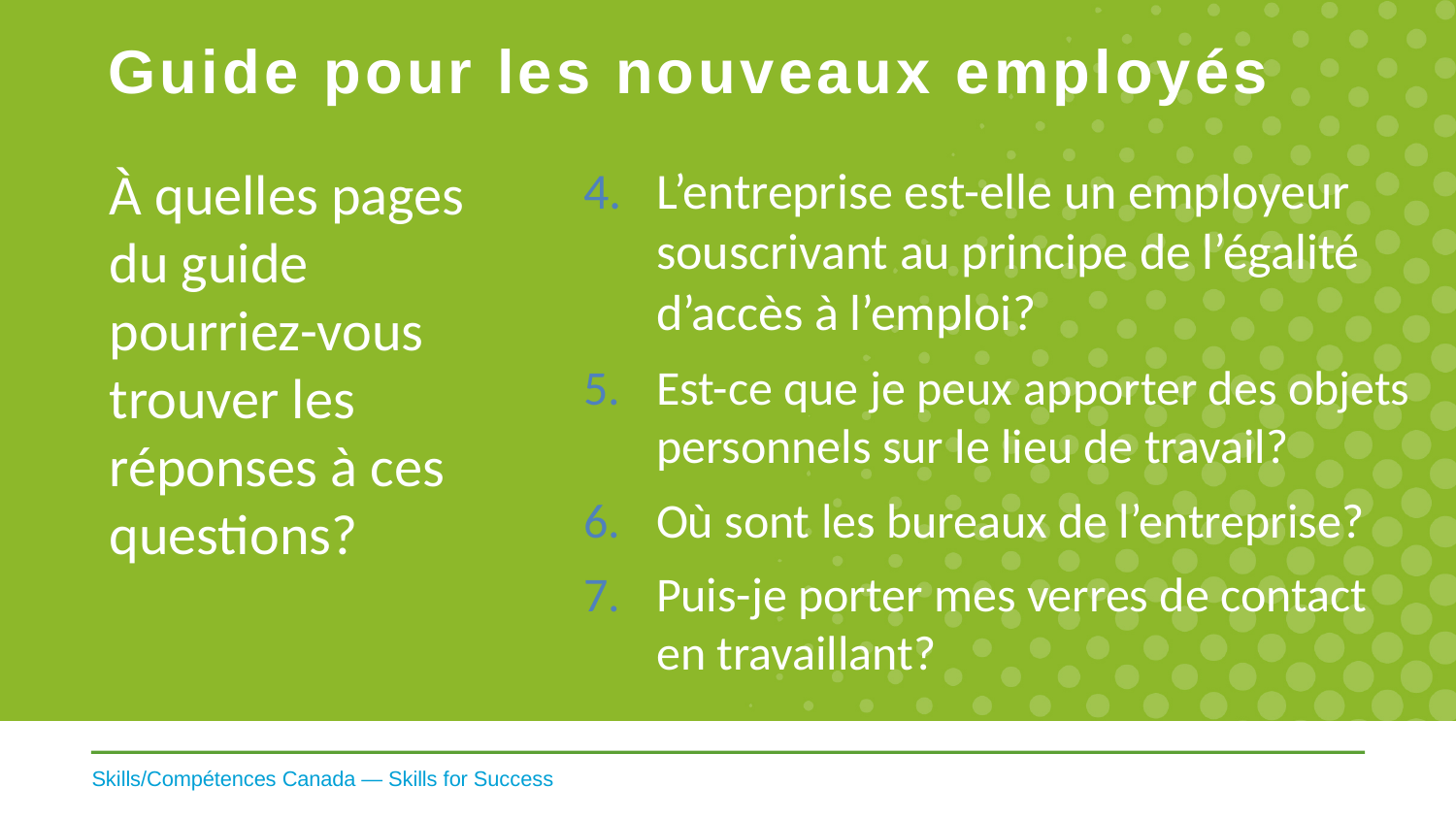

# Guide pour les nouveaux employés
À quelles pages du guide pourriez-vous trouver les réponses à ces questions?
L’entreprise est-elle un employeur souscrivant au principe de l’égalité d’accès à l’emploi?
Est-ce que je peux apporter des objets personnels sur le lieu de travail?
Où sont les bureaux de l’entreprise?
Puis-je porter mes verres de contact
en travaillant?